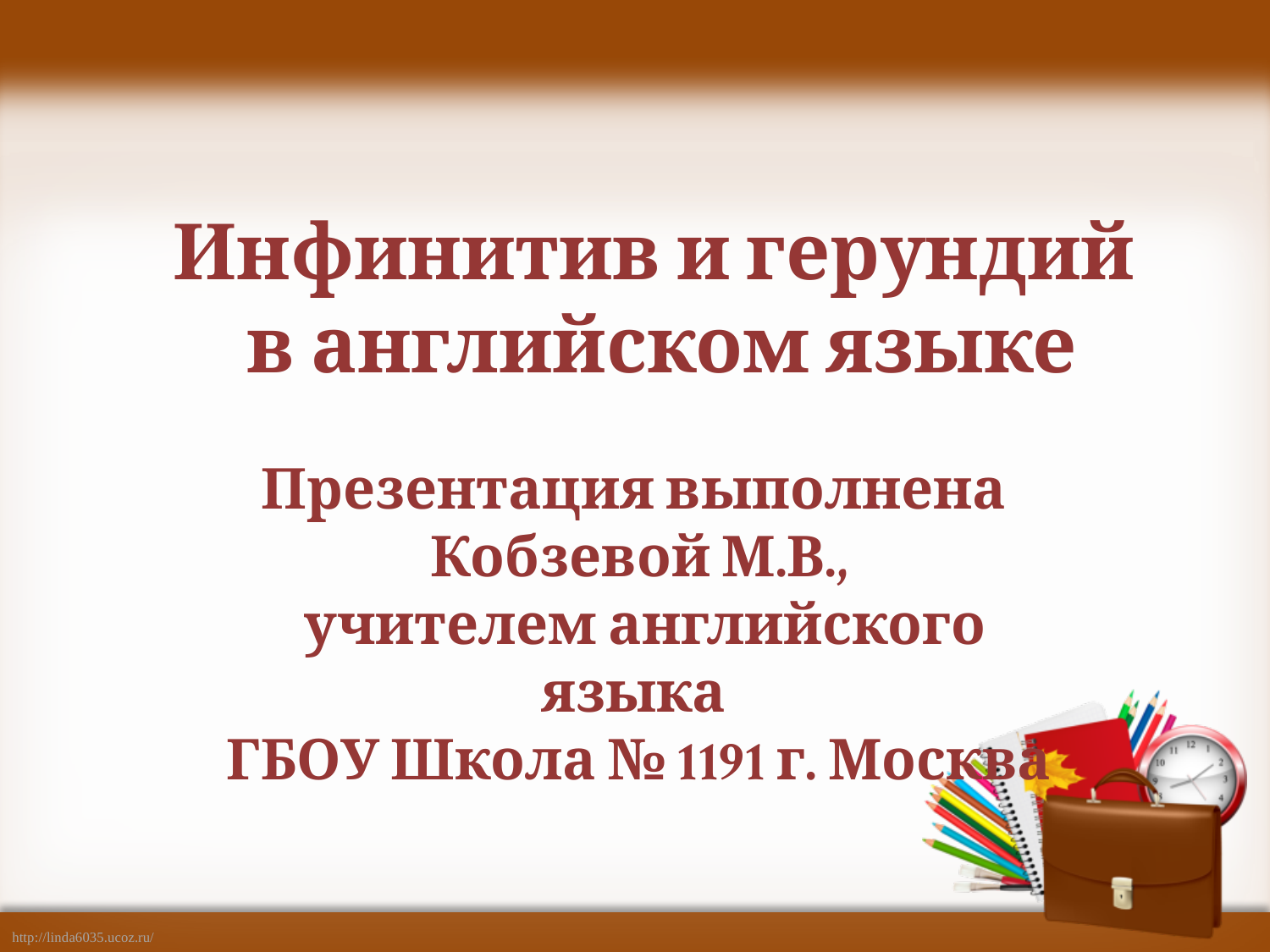

# Инфинитив и герундий в английском языке
Презентация выполнена
Кобзевой М.В.,
 учителем английского языка
ГБОУ Школа № 1191 г. Москва